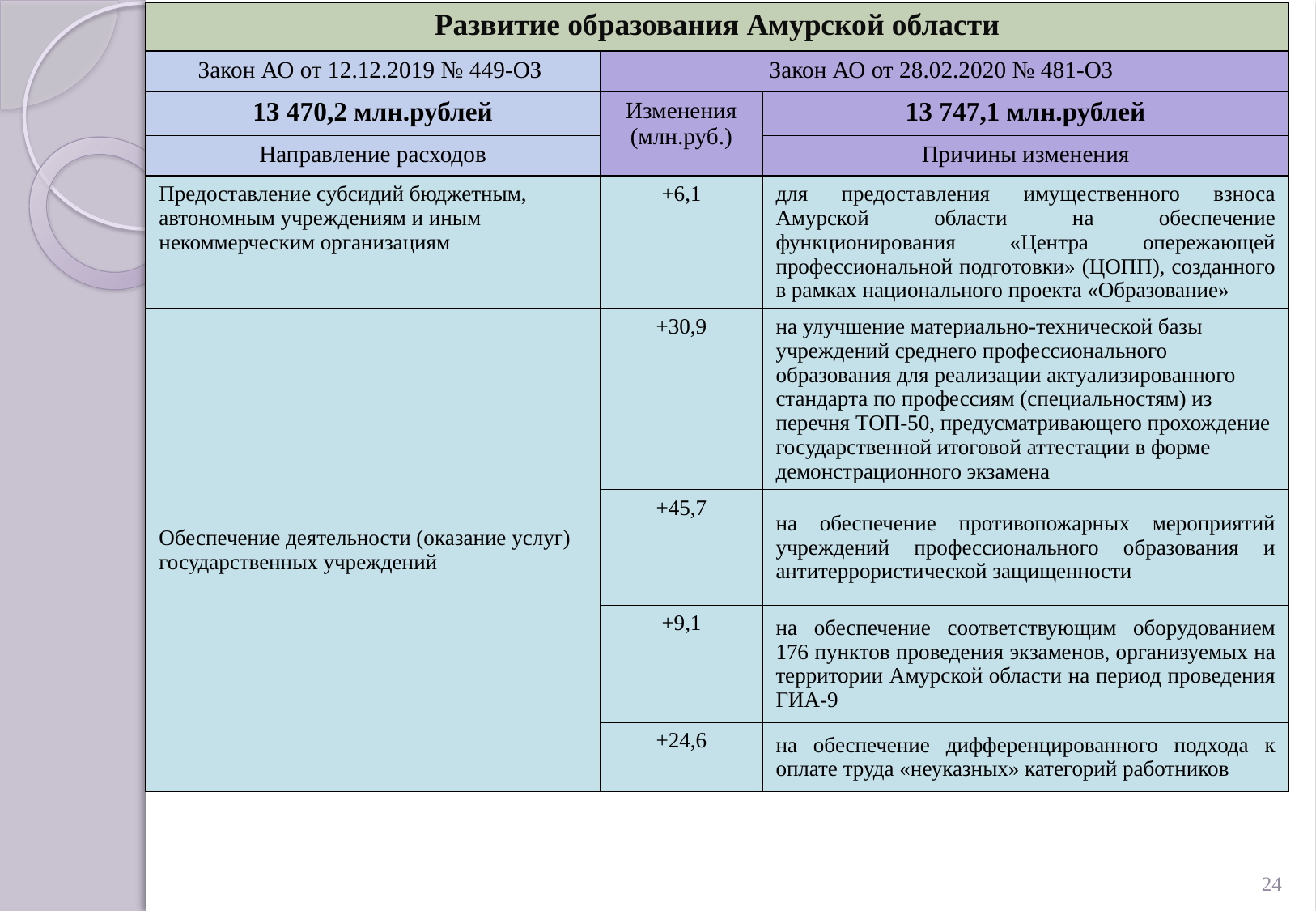

| Развитие образования Амурской области |  |  |
| --- | --- | --- |
| Закон АО от 12.12.2019 № 449-ОЗ | Закон АО от 28.02.2020 № 481-ОЗ |  |
| 13 470,2 млн.рублей | Изменения (млн.руб.) | 13 747,1 млн.рублей |
| Направление расходов |  | Причины изменения |
| Предоставление субсидий бюджетным, автономным учреждениям и иным некоммерческим организациям | +6,1 | для предоставления имущественного взноса Амурской области на обеспечение функционирования «Центра опережающей профессиональной подготовки» (ЦОПП), созданного в рамках национального проекта «Образование» |
| Обеспечение деятельности (оказание услуг) государственных учреждений | +30,9 | на улучшение материально-технической базы учреждений среднего профессионального образования для реализации актуализированного стандарта по профессиям (специальностям) из перечня ТОП-50, предусматривающего прохождение государственной итоговой аттестации в форме демонстрационного экзамена |
|  | +45,7 | на обеспечение противопожарных мероприятий учреждений профессионального образования и антитеррористической защищенности |
|  | +9,1 | на обеспечение соответствующим оборудованием 176 пунктов проведения экзаменов, организуемых на территории Амурской области на период проведения ГИА-9 |
|  | +24,6 | на обеспечение дифференцированного подхода к оплате труда «неуказных» категорий работников |
24